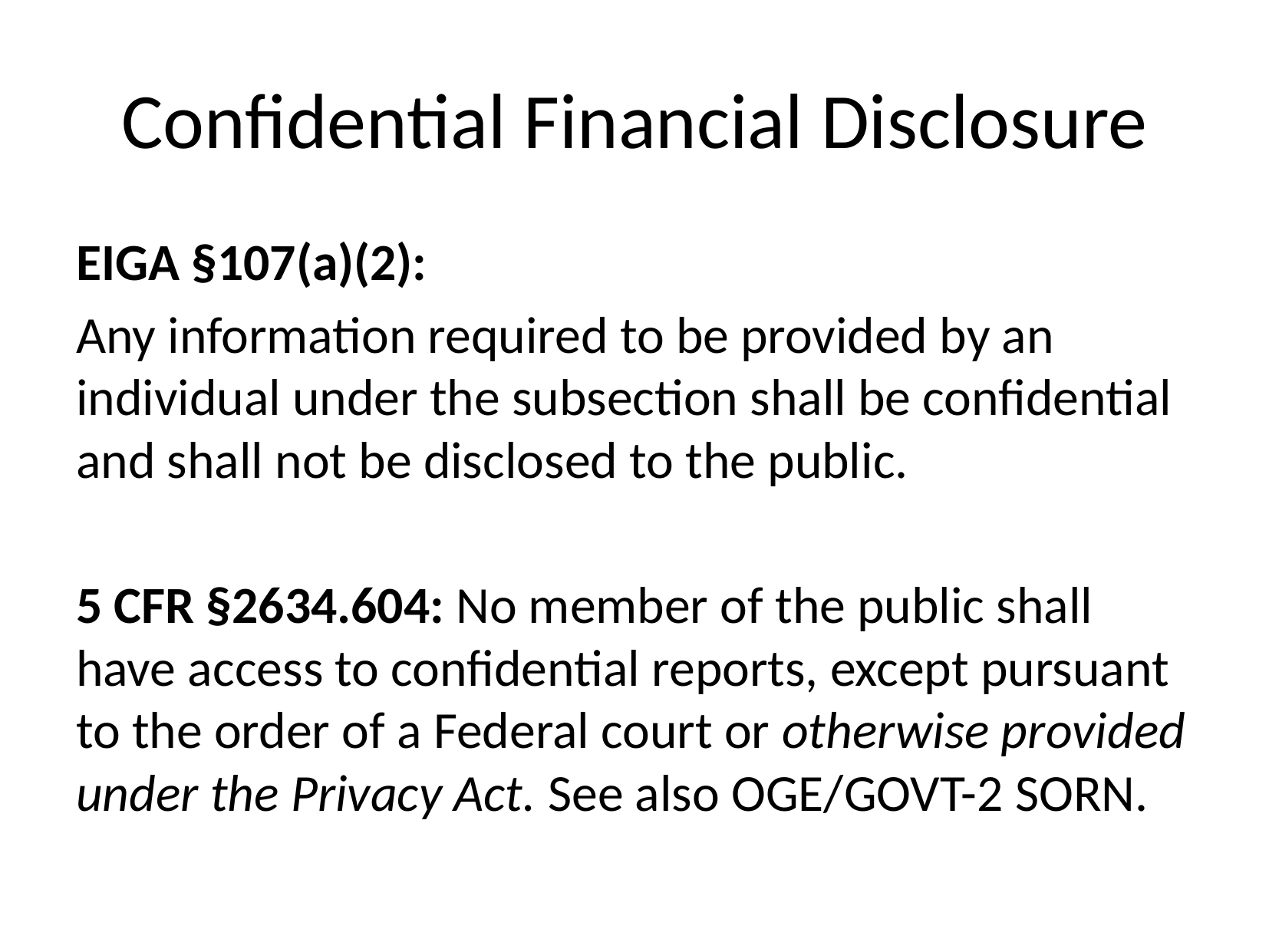

# Confidential Financial Disclosure
EIGA §107(a)(2):
Any information required to be provided by an individual under the subsection shall be confidential and shall not be disclosed to the public.

5 CFR §2634.604: No member of the public shall have access to confidential reports, except pursuant to the order of a Federal court or otherwise provided under the Privacy Act. See also OGE/GOVT-2 SORN.